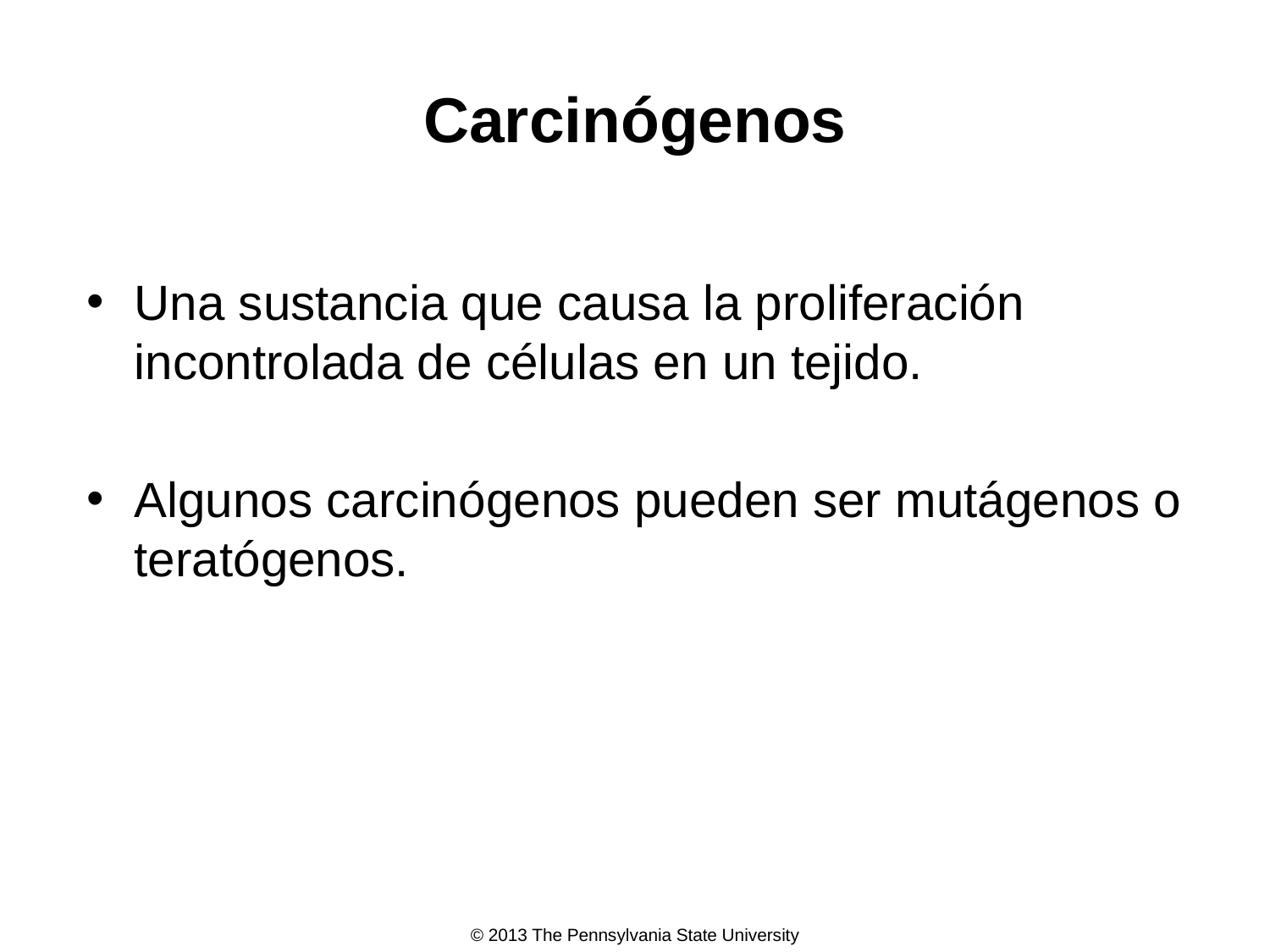

# Carcinógenos
Una sustancia que causa la proliferación incontrolada de células en un tejido.

Algunos carcinógenos pueden ser mutágenos o teratógenos.